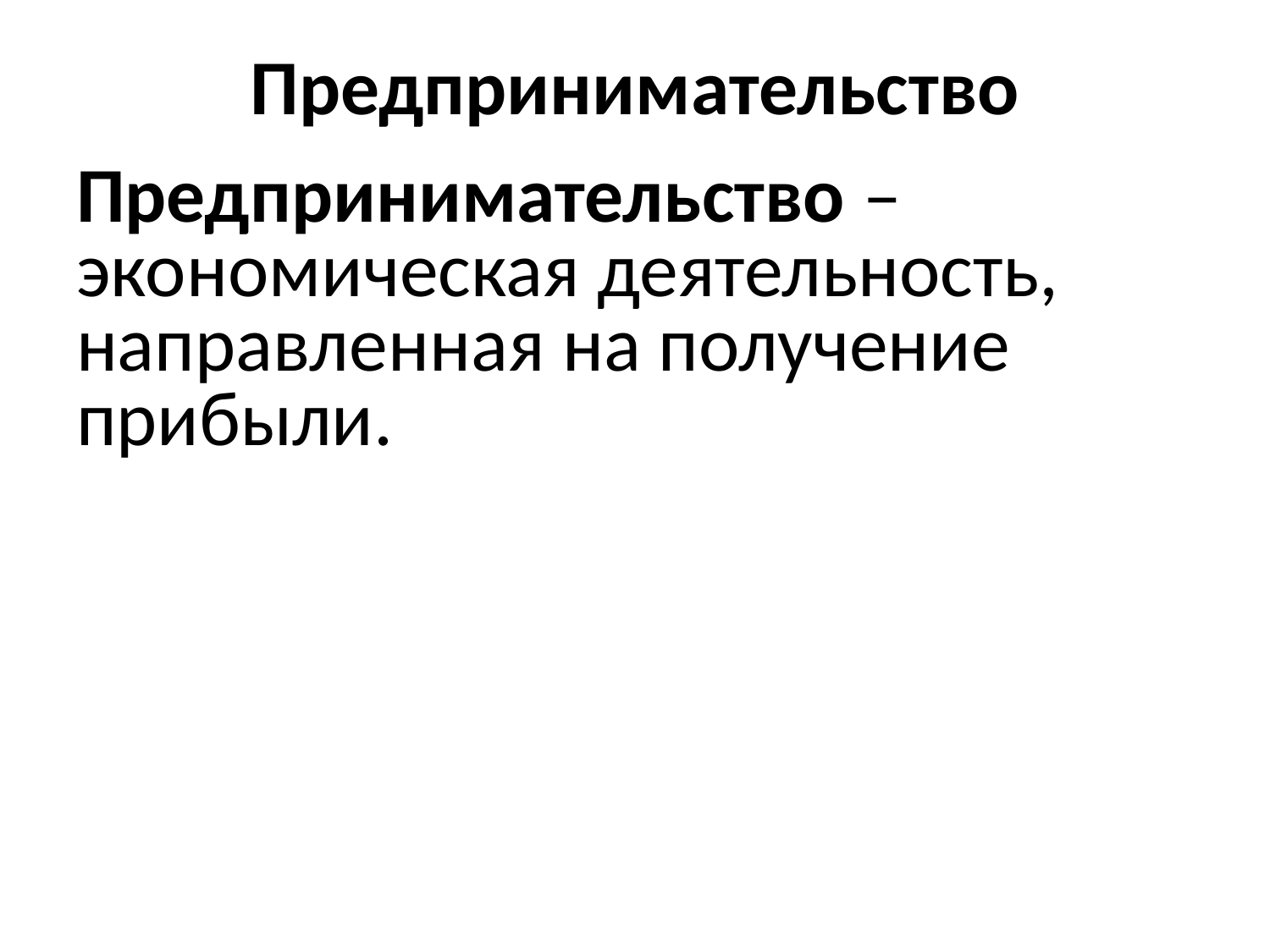

# Предпринимательство
Предпринимательство – экономическая деятельность, направленная на получение прибыли.